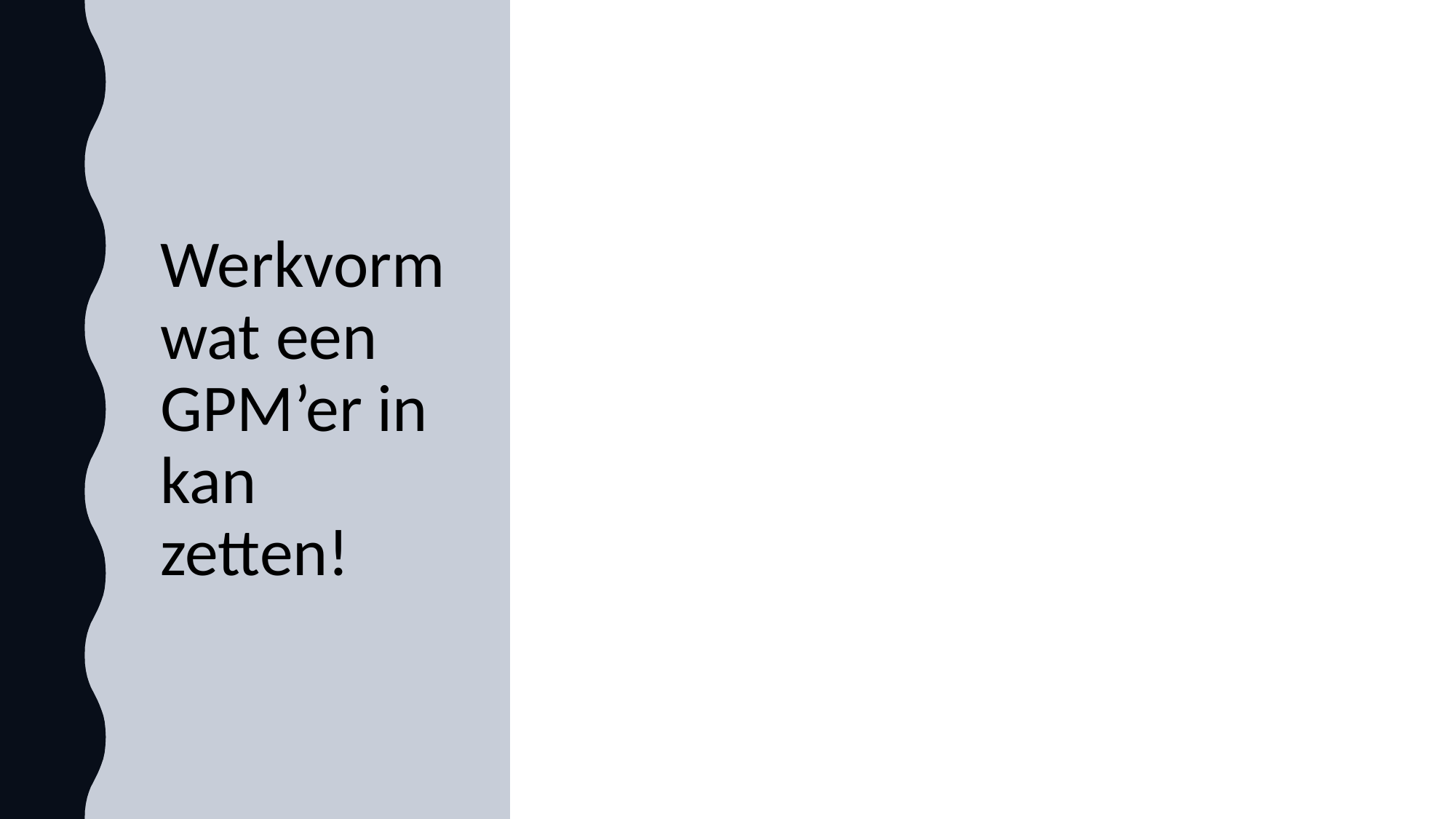

# Werkvorm wat een GPM’er in kan zetten!